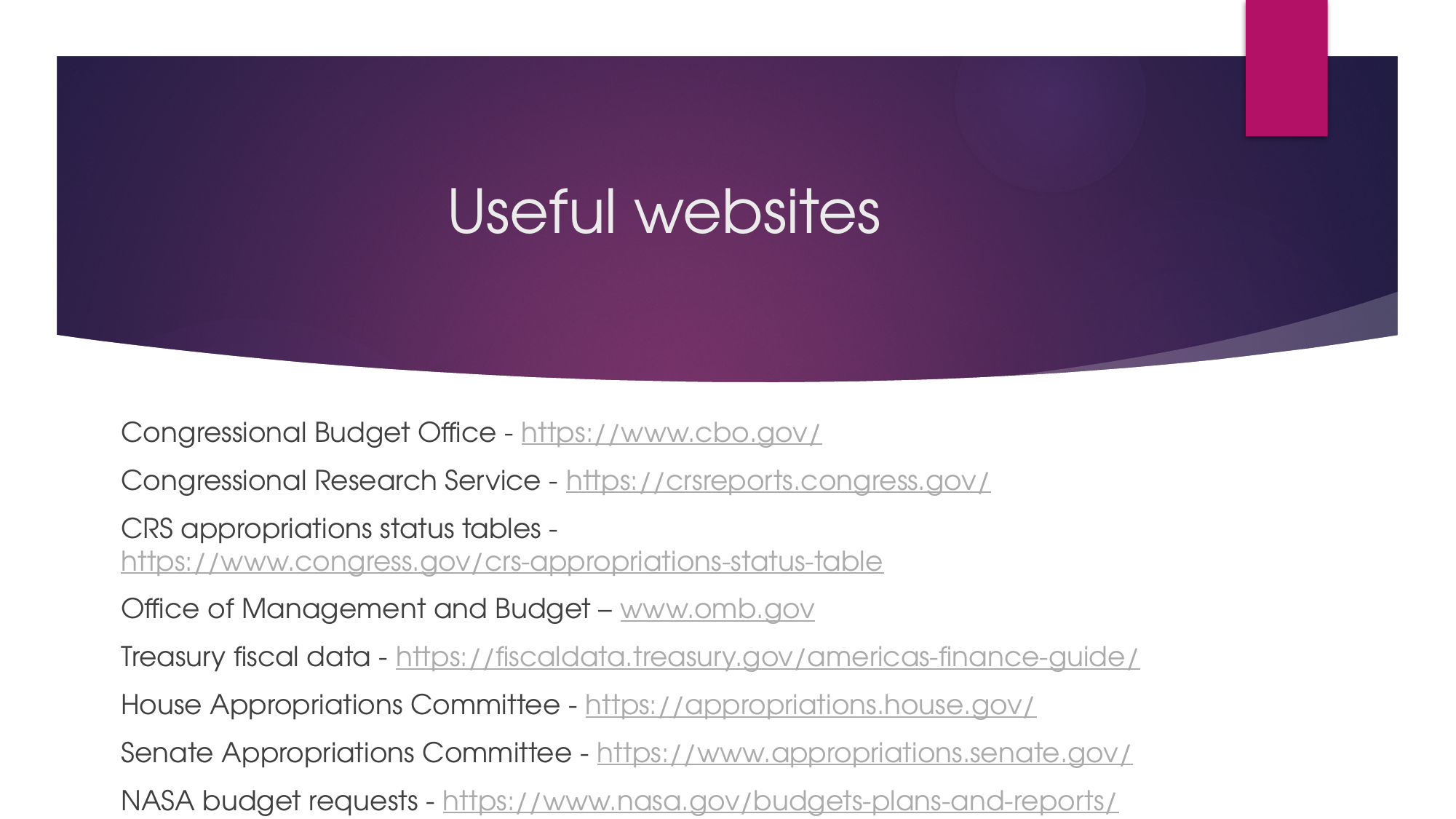

# Useful websites
Congressional Budget Office - https://www.cbo.gov/
Congressional Research Service - https://crsreports.congress.gov/
CRS appropriations status tables - https://www.congress.gov/crs-appropriations-status-table
Office of Management and Budget – www.omb.gov
Treasury fiscal data - https://fiscaldata.treasury.gov/americas-finance-guide/
House Appropriations Committee - https://appropriations.house.gov/
Senate Appropriations Committee - https://www.appropriations.senate.gov/
NASA budget requests - https://www.nasa.gov/budgets-plans-and-reports/